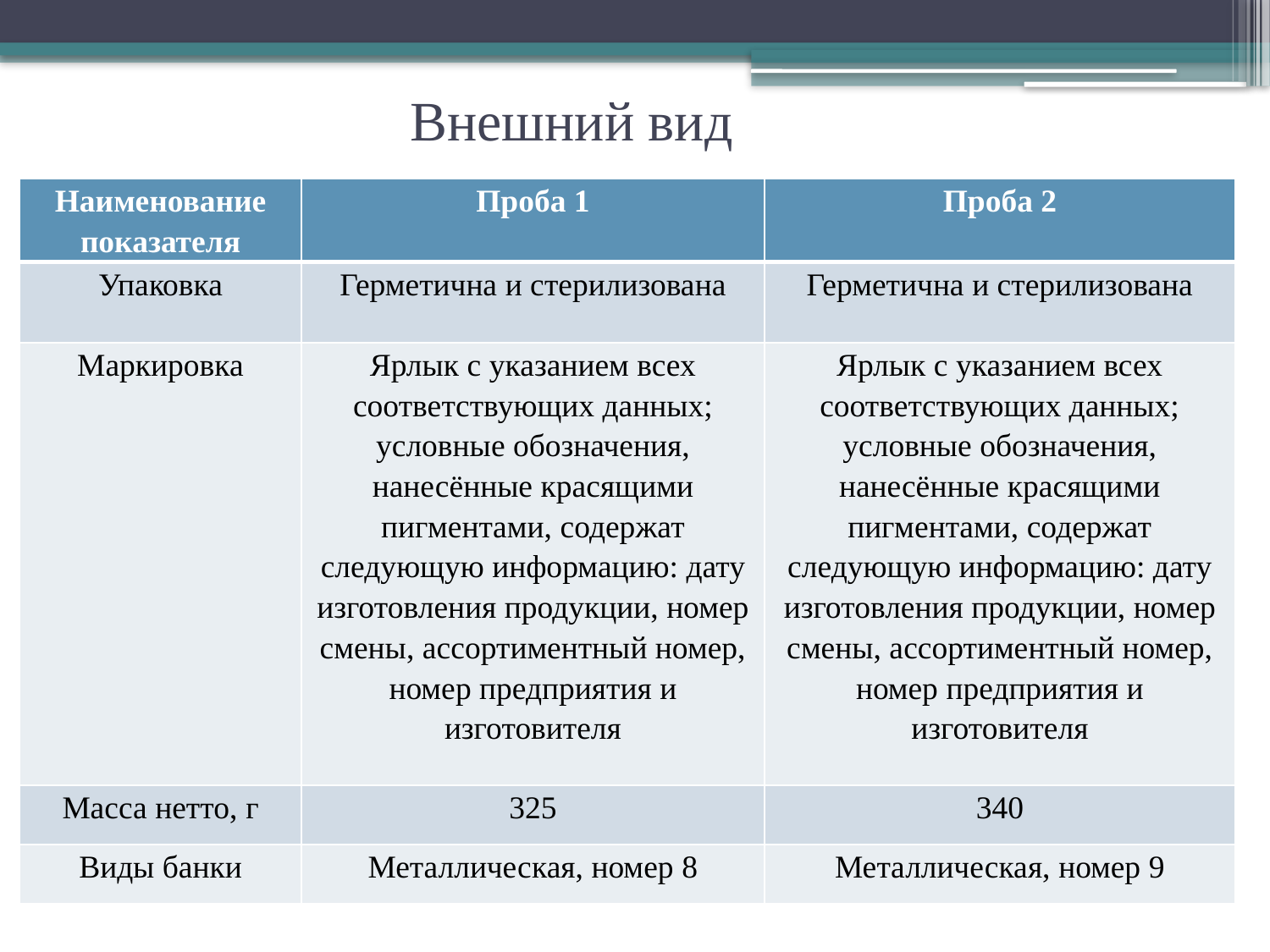

# Внешний вид
| Наименование показателя | Проба 1 | Проба 2 |
| --- | --- | --- |
| Упаковка | Герметична и стерилизована | Герметична и стерилизована |
| Маркировка | Ярлык с указанием всех соответствующих данных; условные обозначения, нанесённые красящими пигментами, содержат следующую информацию: дату изготовления продукции, номер смены, ассортиментный номер, номер предприятия и изготовителя | Ярлык с указанием всех соответствующих данных; условные обозначения, нанесённые красящими пигментами, содержат следующую информацию: дату изготовления продукции, номер смены, ассортиментный номер, номер предприятия и изготовителя |
| Масса нетто, г | 325 | 340 |
| Виды банки | Металлическая, номер 8 | Металлическая, номер 9 |